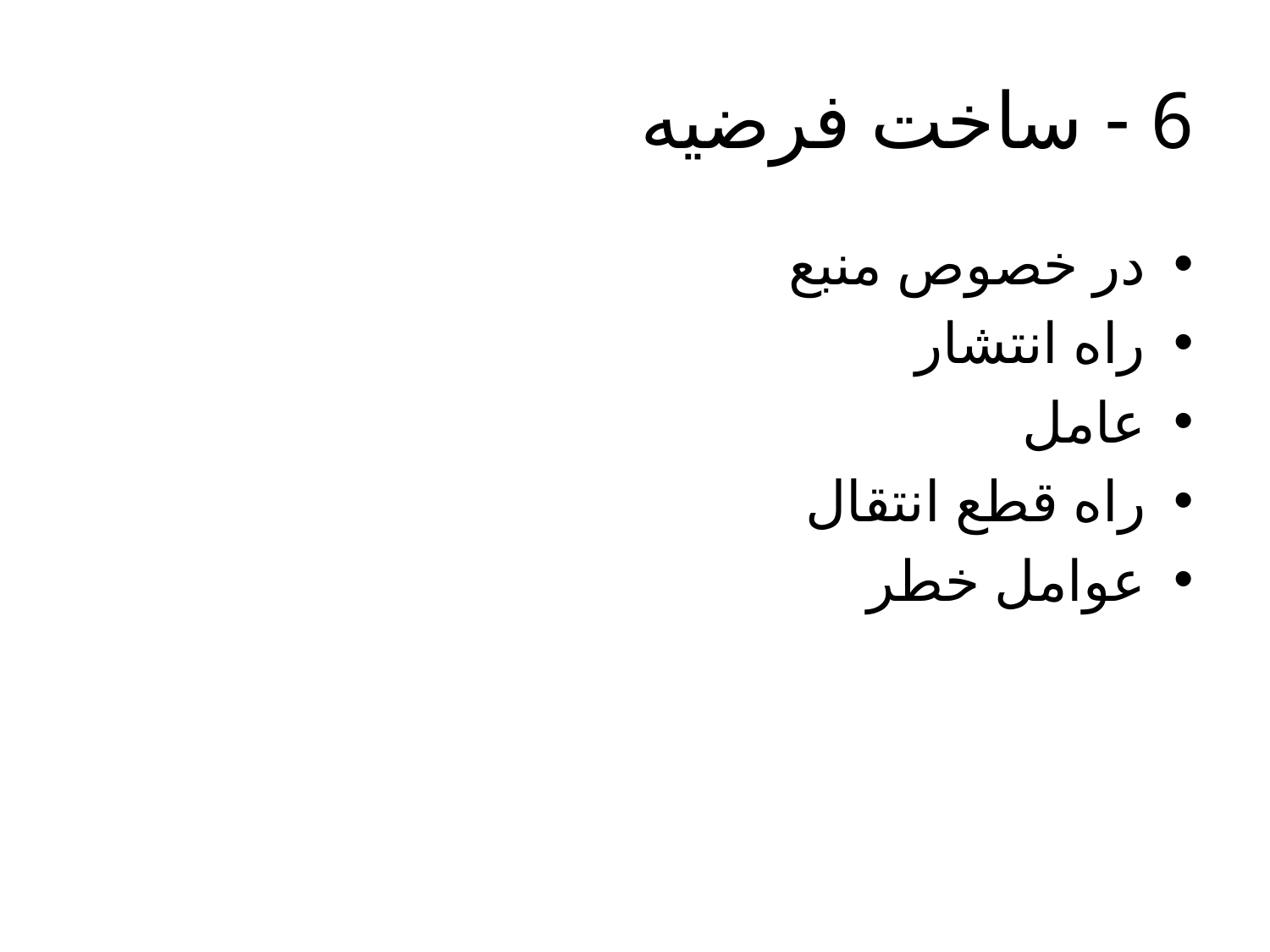

# 6 - ساخت فرضیه
در خصوص منبع
راه انتشار
عامل
راه قطع انتقال
عوامل خطر